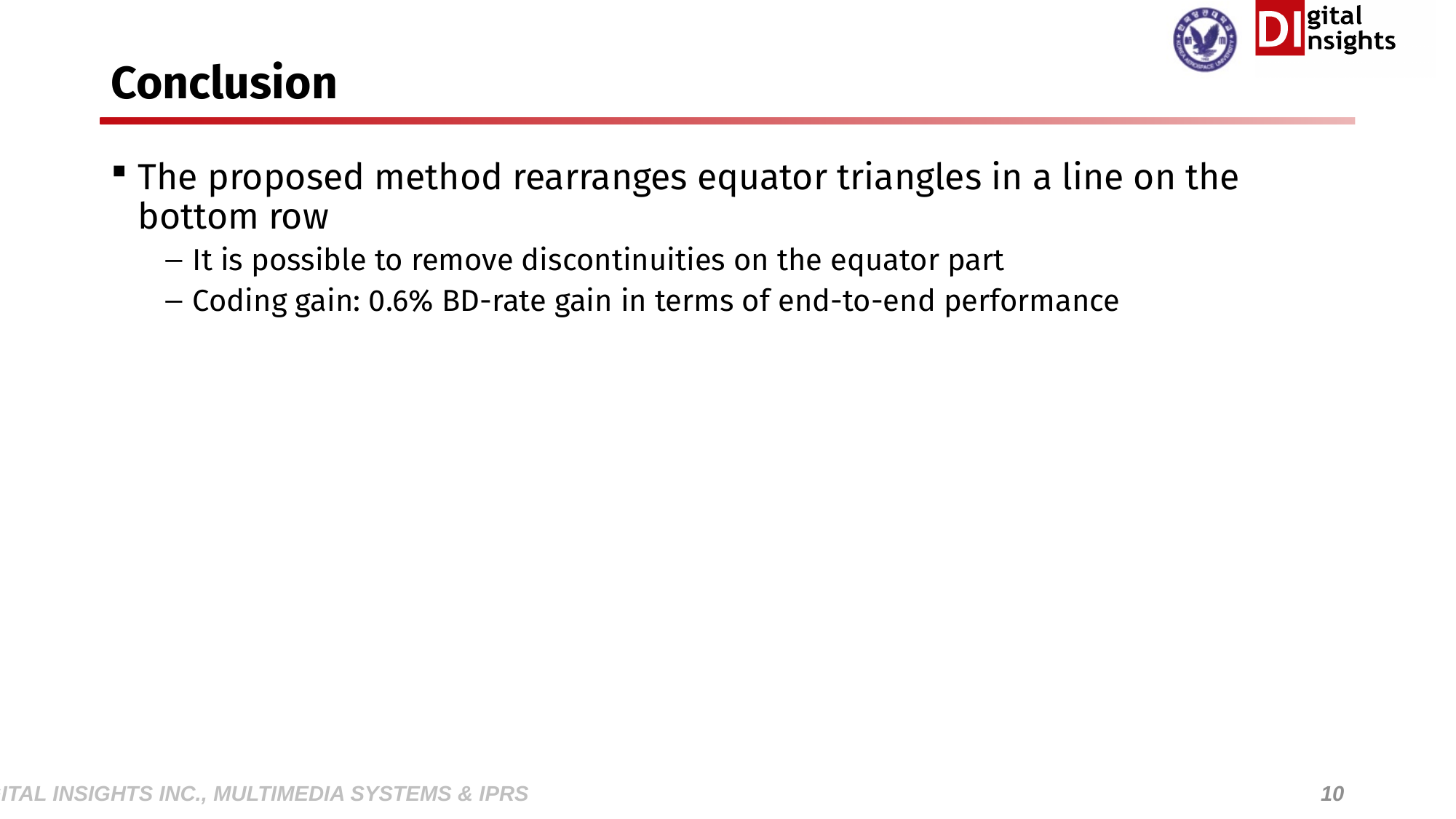

# Conclusion
The proposed method rearranges equator triangles in a line on the bottom row
It is possible to remove discontinuities on the equator part
Coding gain: 0.6% BD-rate gain in terms of end-to-end performance

10